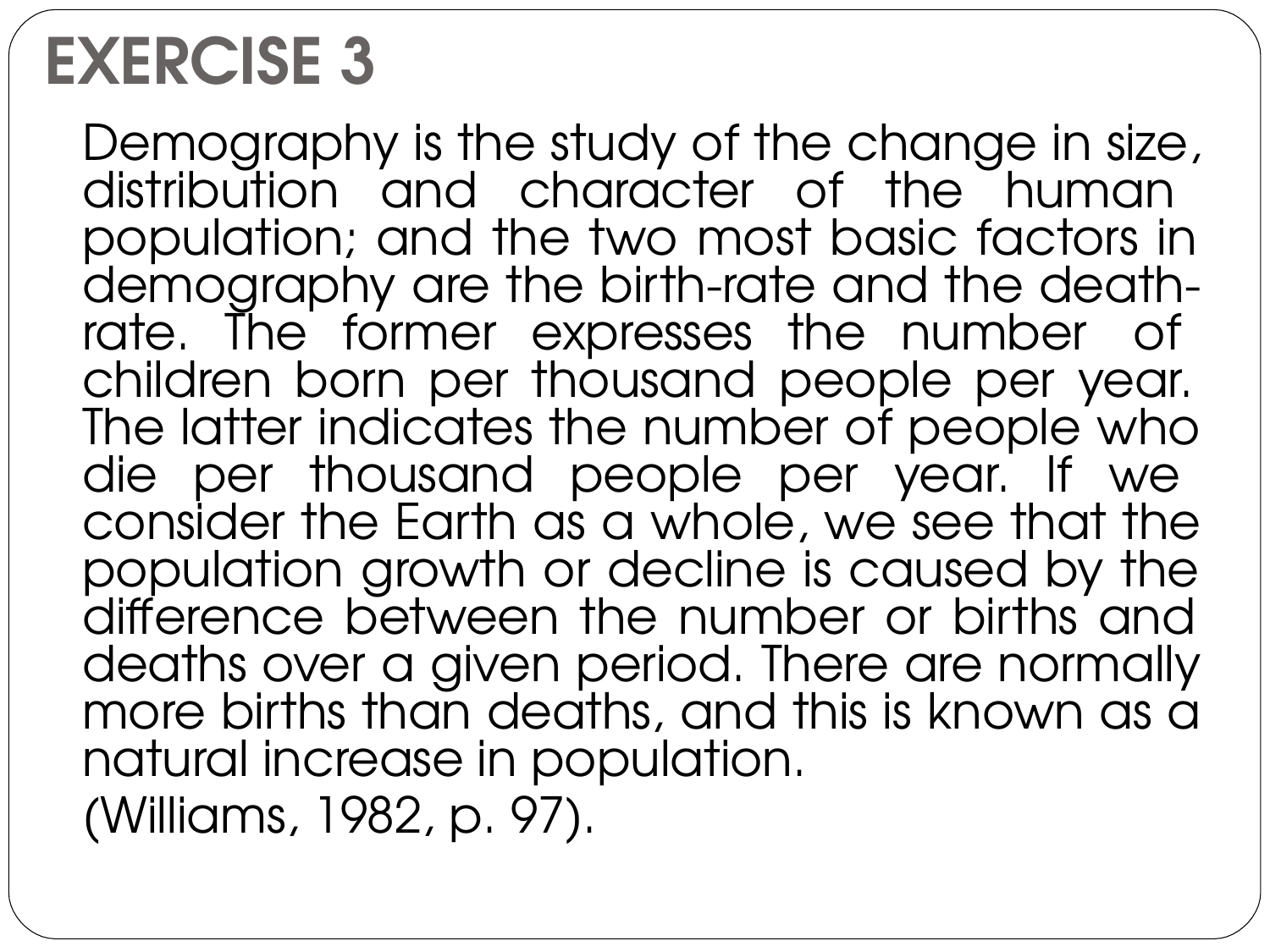

# EXERCISE 3
Demography is the study of the change in size,  distribution and character of the human  population; and the two most basic factors in  demography are the birth-rate and the death-  rate. The former expresses the number of  children born per thousand people per year.  The latter indicates the number of people who  die per thousand people per year. If we  consider the Earth as a whole, we see that the  population growth or decline is caused by the  difference between the number or births and  deaths over a given period. There are normally  more births than deaths, and this is known as a  natural increase in population.
(Williams, 1982, p. 97).